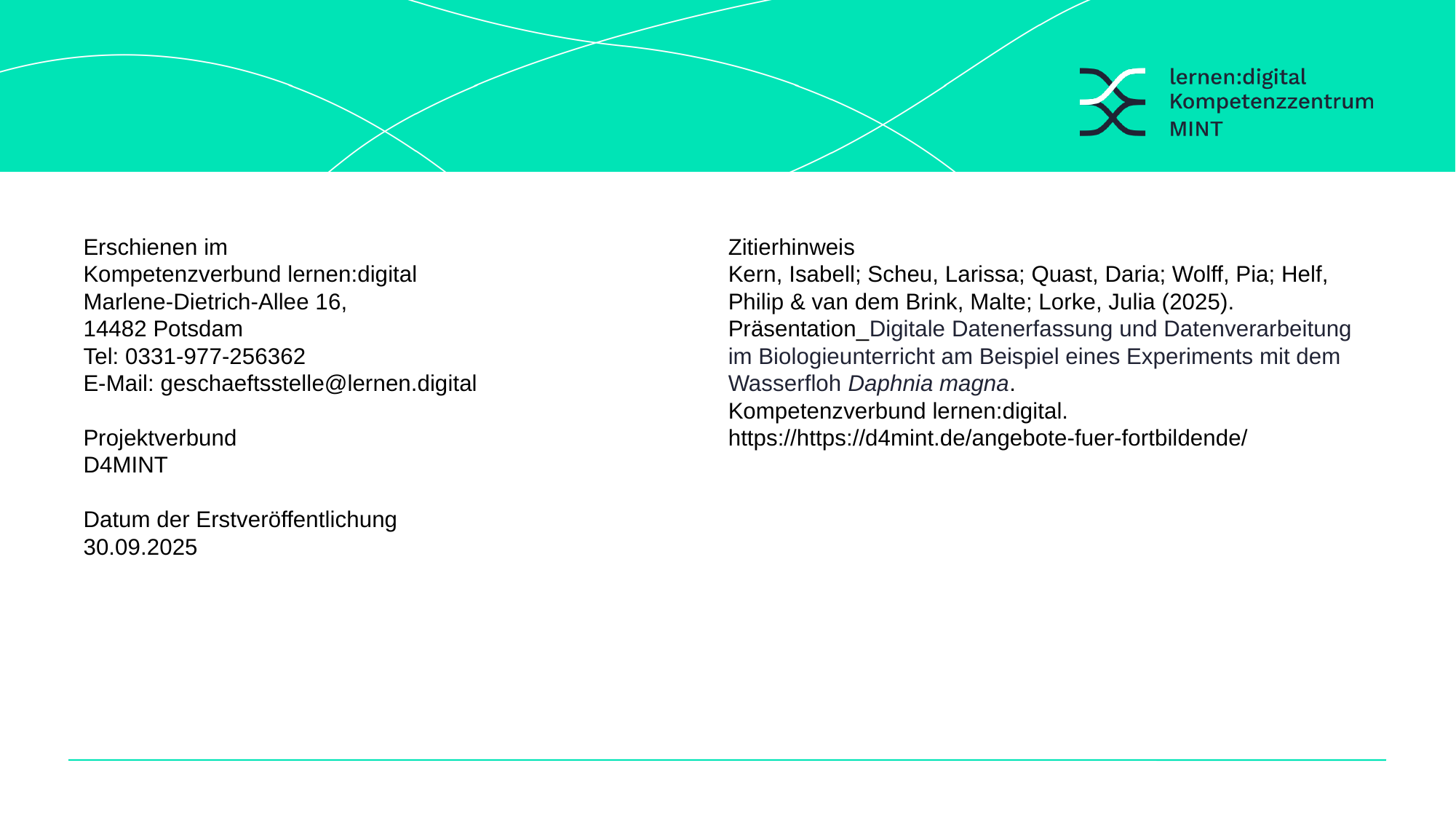

Erschienen im
Kompetenzverbund lernen:digital
Marlene-Dietrich-Allee 16,
14482 Potsdam
Tel: 0331-977-256362
E-Mail: geschaeftsstelle@lernen.digital

Projektverbund
D4MINT
Datum der Erstveröffentlichung
30.09.2025

Zitierhinweis
Kern, Isabell; Scheu, Larissa; Quast, Daria; Wolff, Pia; Helf, Philip & van dem Brink, Malte; Lorke, Julia (2025). Präsentation_Digitale Datenerfassung und Datenverarbeitung im Biologieunterricht am Beispiel eines Experiments mit dem Wasserfloh Daphnia magna.
Kompetenzverbund lernen:digital.      https://https://d4mint.de/angebote-fuer-fortbildende/